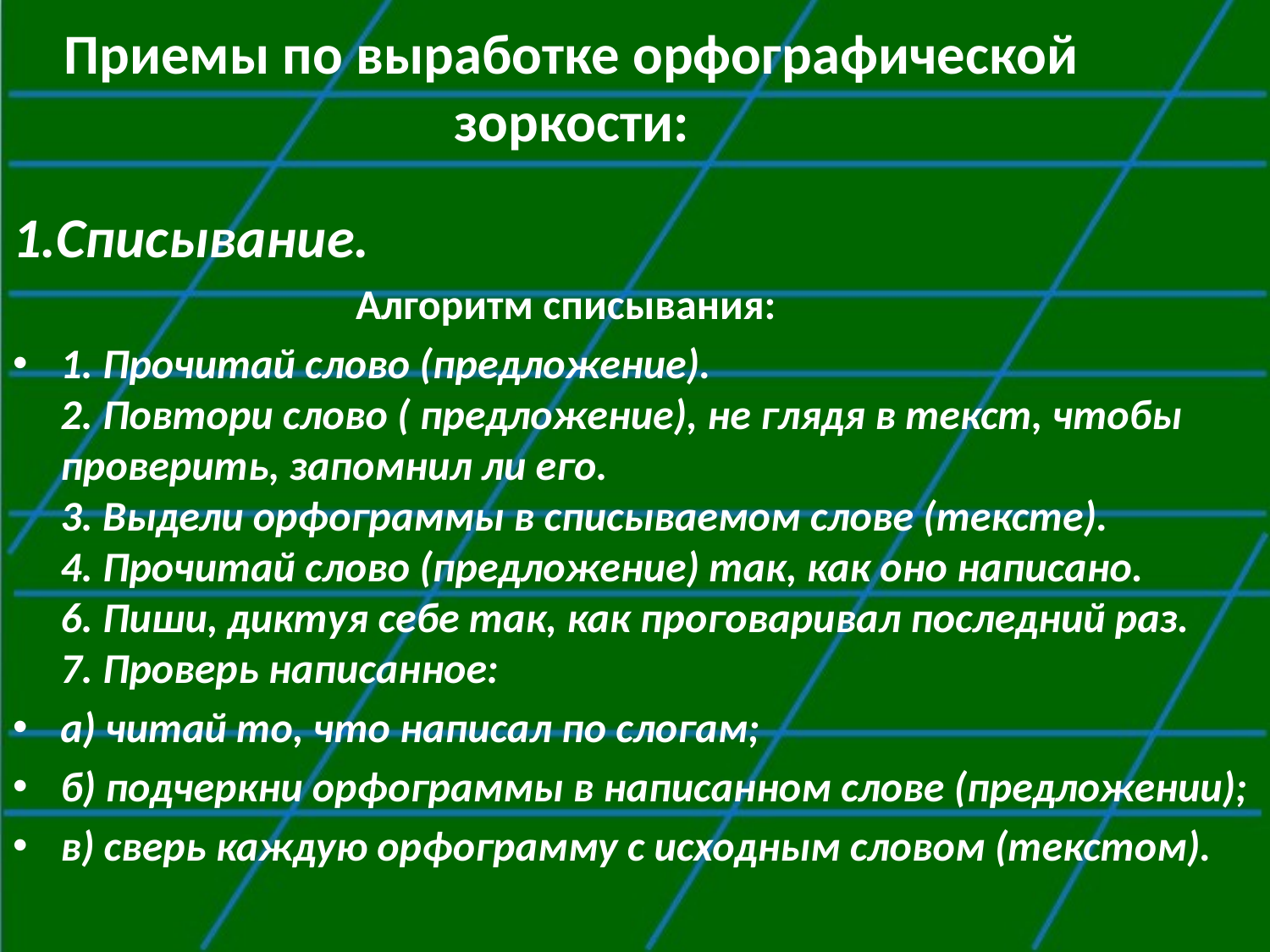

Приемы по выработке орфографической зоркости:

1.Списывание.
                                    Алгоритм списывания:
1. Прочитай слово (предложение).
2. Повтори слово ( предложение), не глядя в текст, чтобы проверить, запомнил ли его.
3. Выдели орфограммы в списываемом слове (тексте).
4. Прочитай слово (предложение) так, как оно написано.
6. Пиши, диктуя себе так, как проговаривал последний раз.
7. Проверь написанное:
а) читай то, что написал по слогам;
б) подчеркни орфограммы в написанном слове (предложении);
в) сверь каждую орфограмму с исходным словом (текстом).